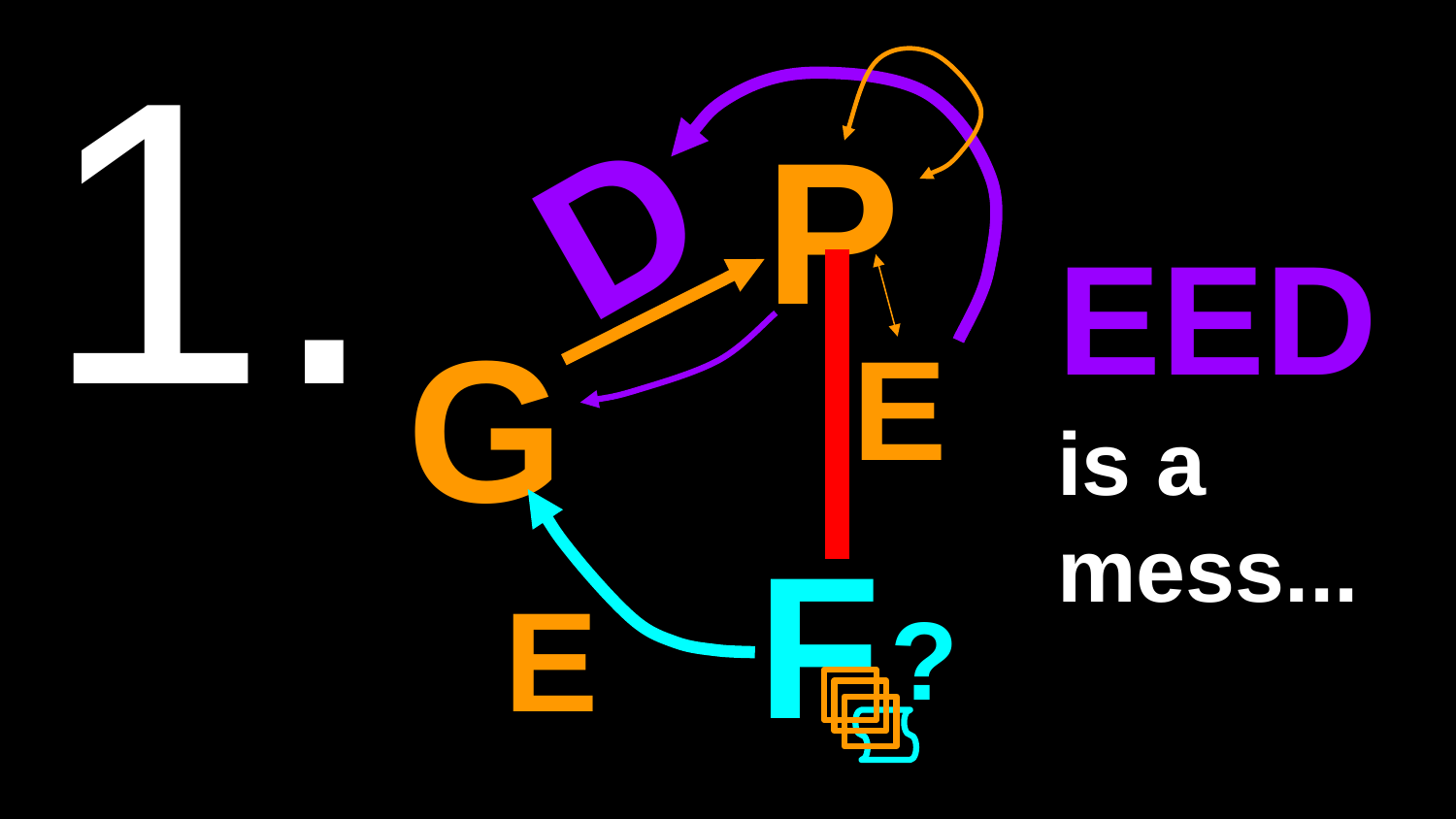

1.

D
P
G
E

F

E

EED
is a mess...
?